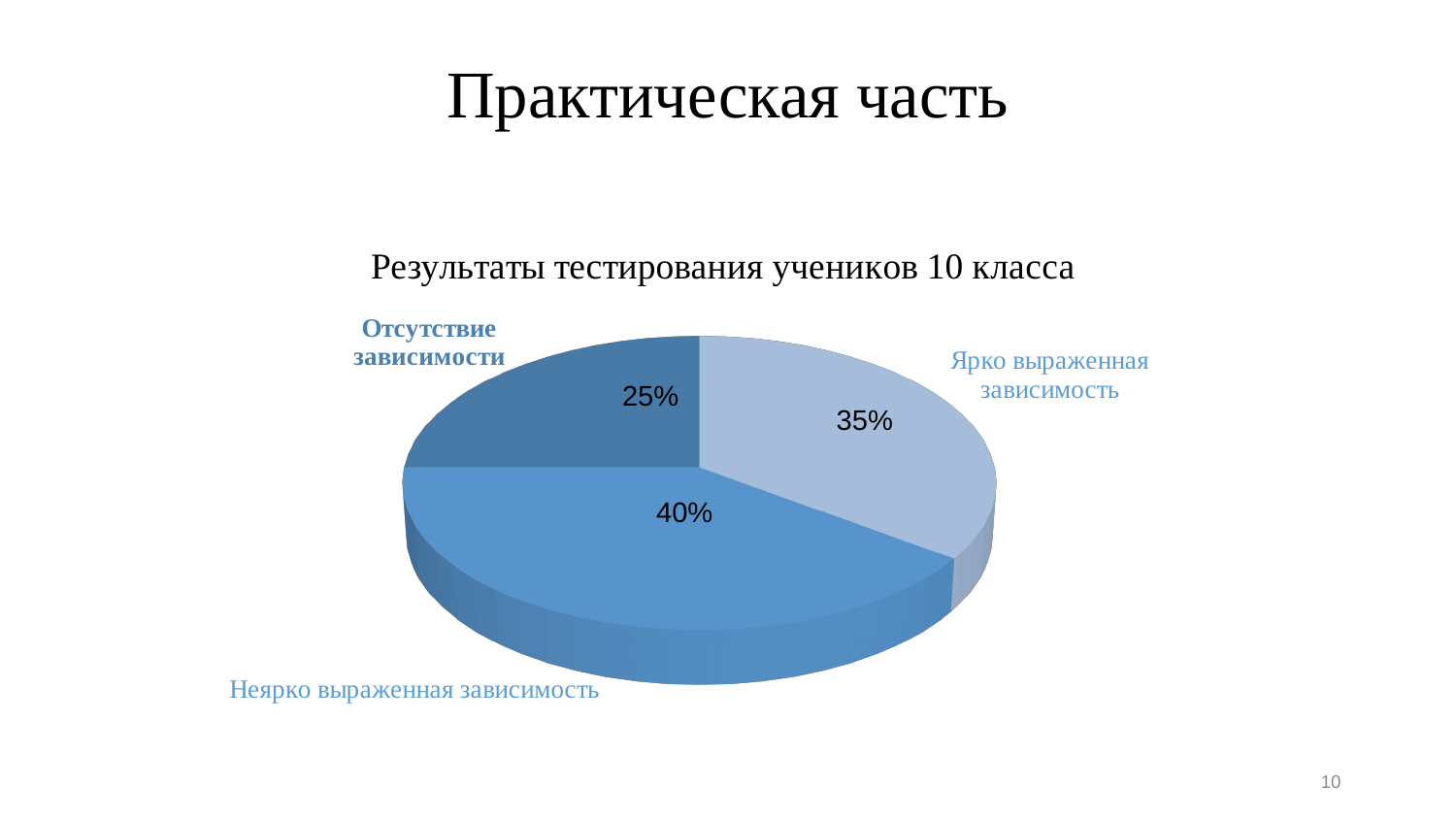

# Практическая часть

[unsupported chart]

25%
35%
40%
10